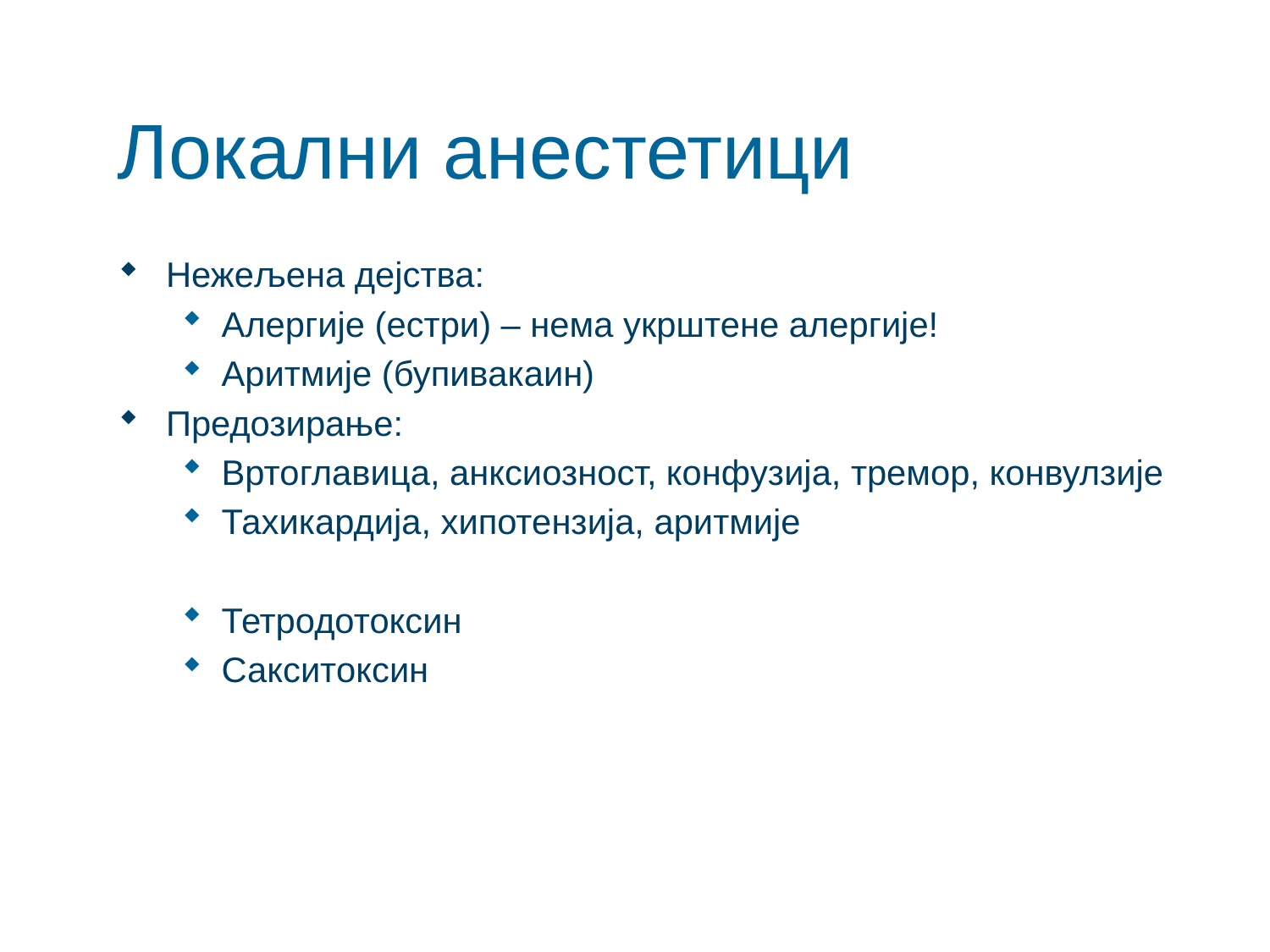

# Локални анестетици
Нежељена дејства:
Алергије (естри) – нема укрштене алергије!
Аритмије (бупивакаин)
Предозирање:
Вртоглавица, анксиозност, конфузија, тремор, конвулзије
Тахикардија, хипотензија, аритмије

Тетродотоксин
Сакситоксин